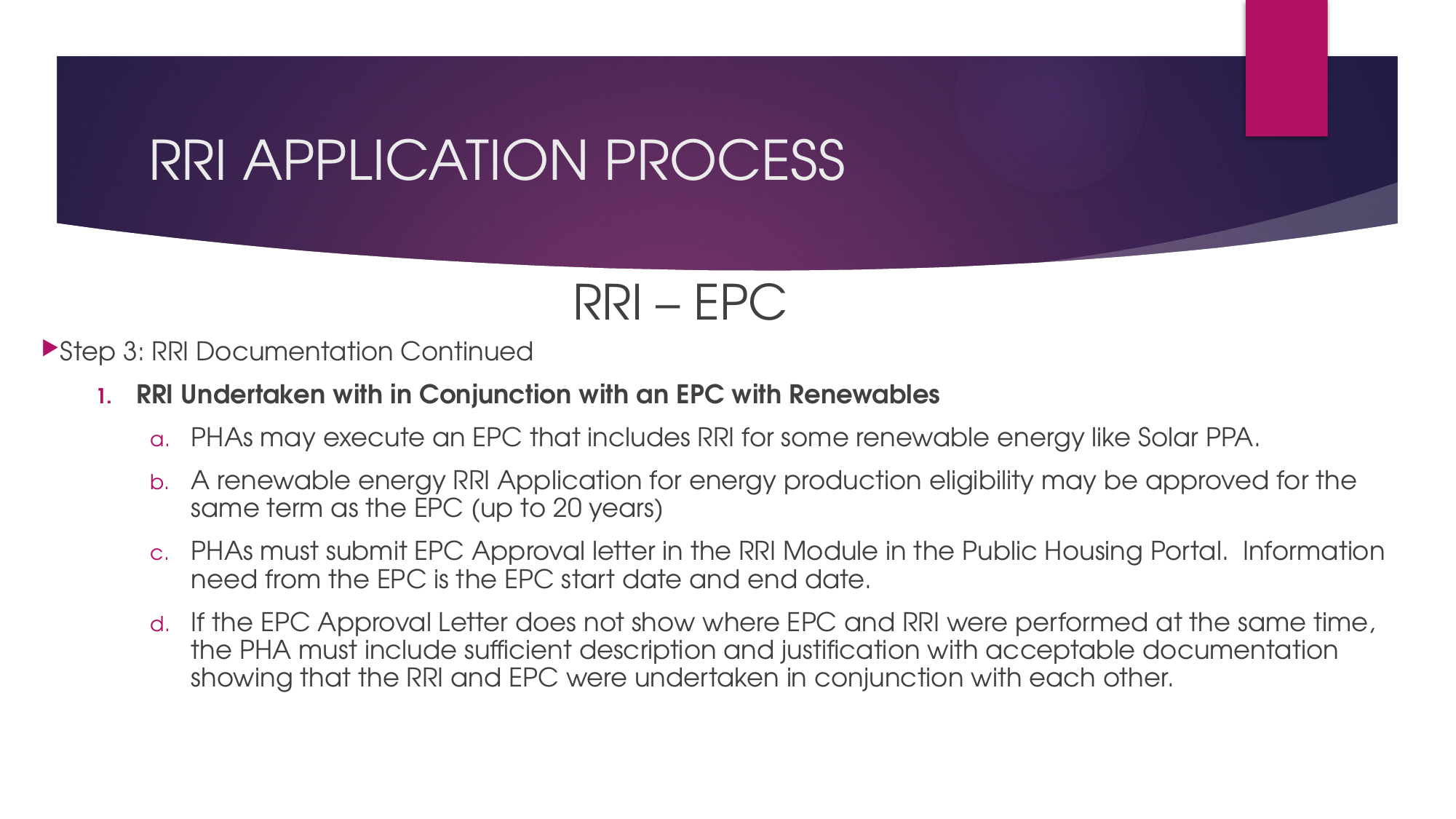

# RRI APPLICATION PROCESS
RRI – EPC
Step 3: RRI Documentation Continued
RRI Undertaken with in Conjunction with an EPC with Renewables
PHAs may execute an EPC that includes RRI for some renewable energy like Solar PPA.
A renewable energy RRI Application for energy production eligibility may be approved for the same term as the EPC (up to 20 years)
PHAs must submit EPC Approval letter in the RRI Module in the Public Housing Portal.  Information need from the EPC is the EPC start date and end date.
If the EPC Approval Letter does not show where EPC and RRI were performed at the same time, the PHA must include sufficient description and justification with acceptable documentation showing that the RRI and EPC were undertaken in conjunction with each other.